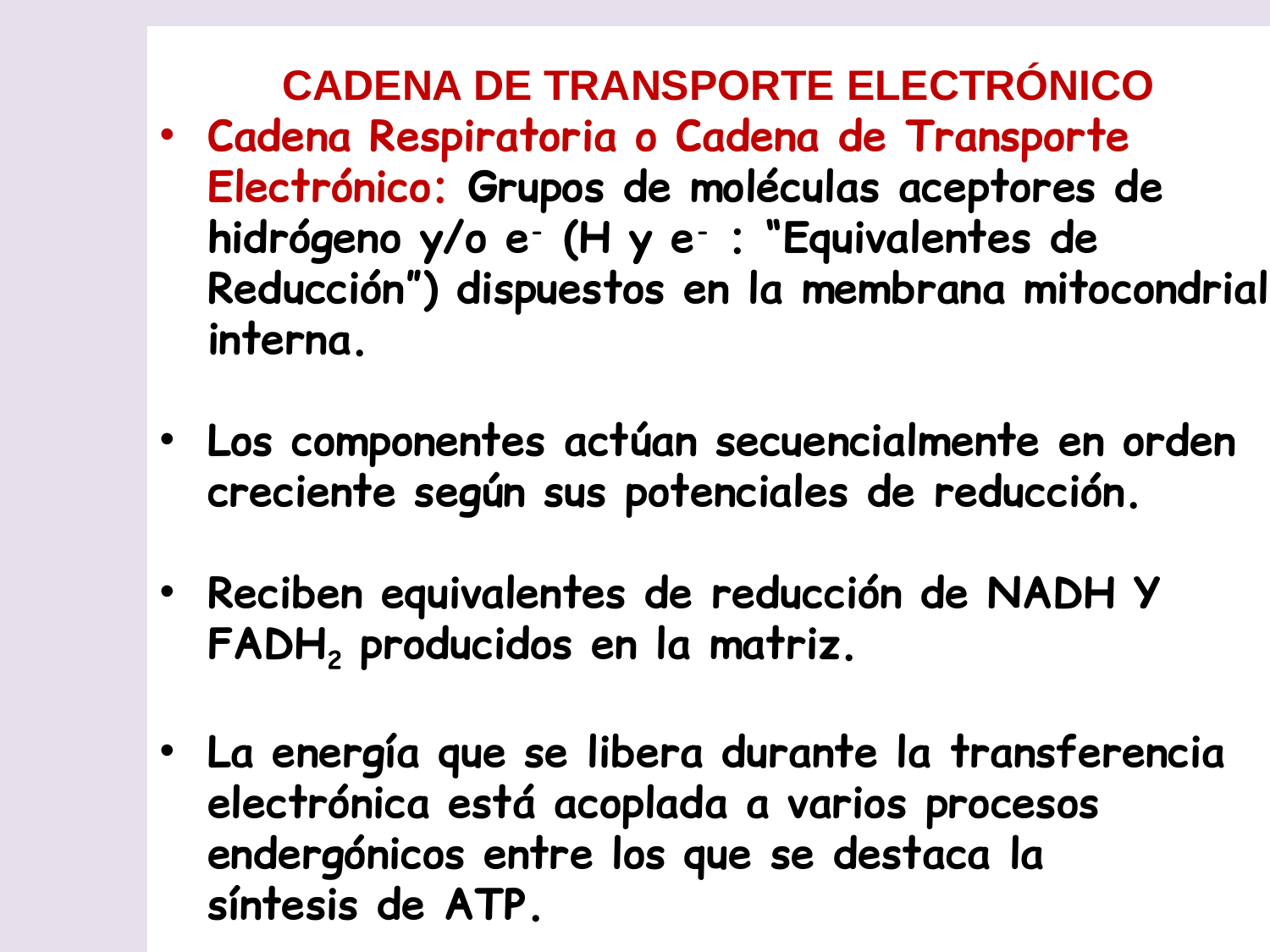

CADENA DE TRANSPORTE ELECTRÓNICO
Cadena Respiratoria o Cadena de Transporte Electrónico: Grupos de moléculas aceptores de hidrógeno y/o e- (H y e- : “Equivalentes de Reducción”) dispuestos en la membrana mitocondrial interna.

Los componentes actúan secuencialmente en orden creciente según sus potenciales de reducción.

Reciben equivalentes de reducción de NADH Y FADH2 producidos en la matriz.

La energía que se libera durante la transferencia electrónica está acoplada a varios procesos endergónicos entre los que se destaca la
	síntesis de ATP.